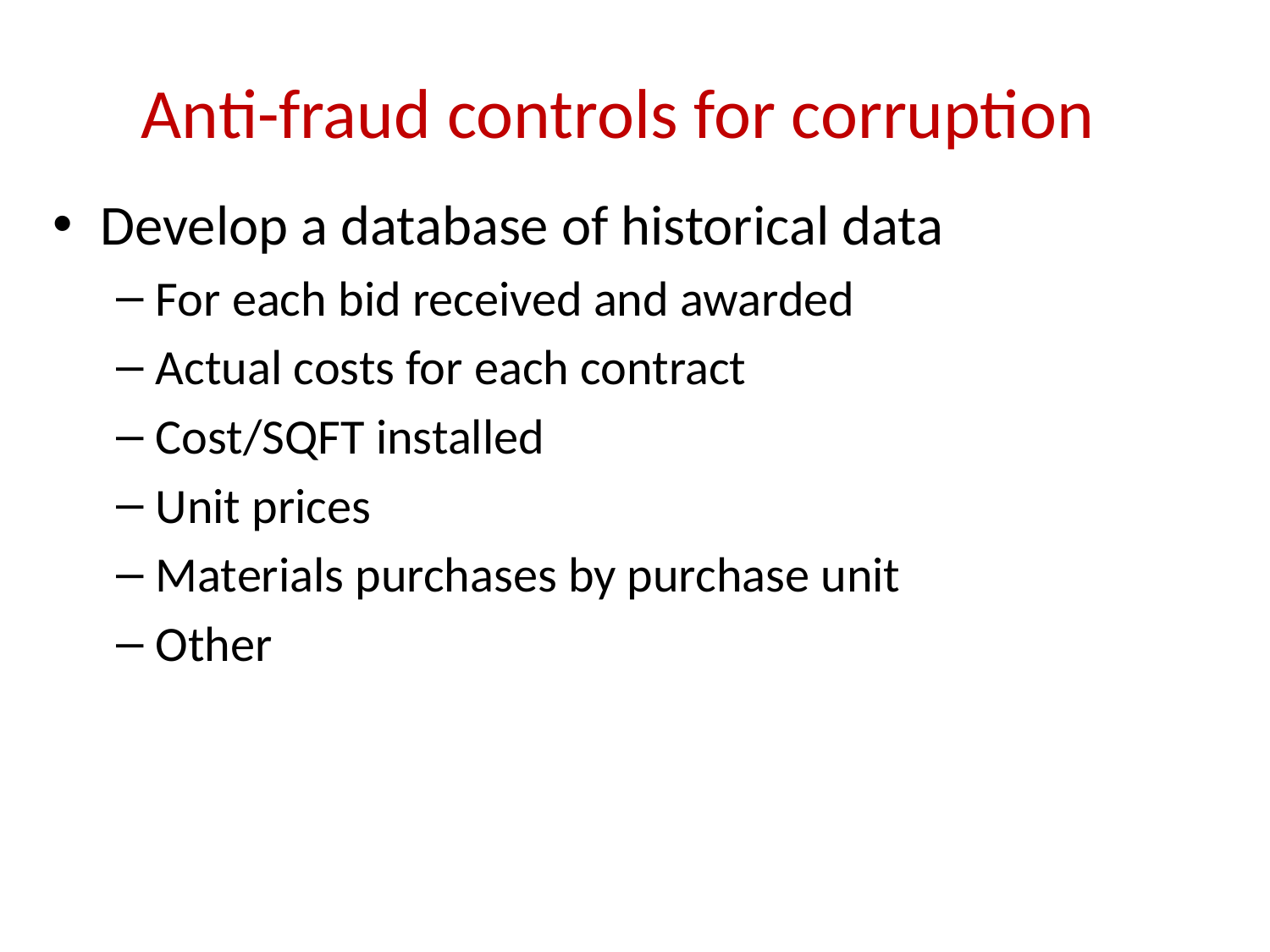

# Anti-fraud controls for corruption
Develop a database of historical data
For each bid received and awarded
Actual costs for each contract
Cost/SQFT installed
Unit prices
Materials purchases by purchase unit
Other
35 // experience clarity